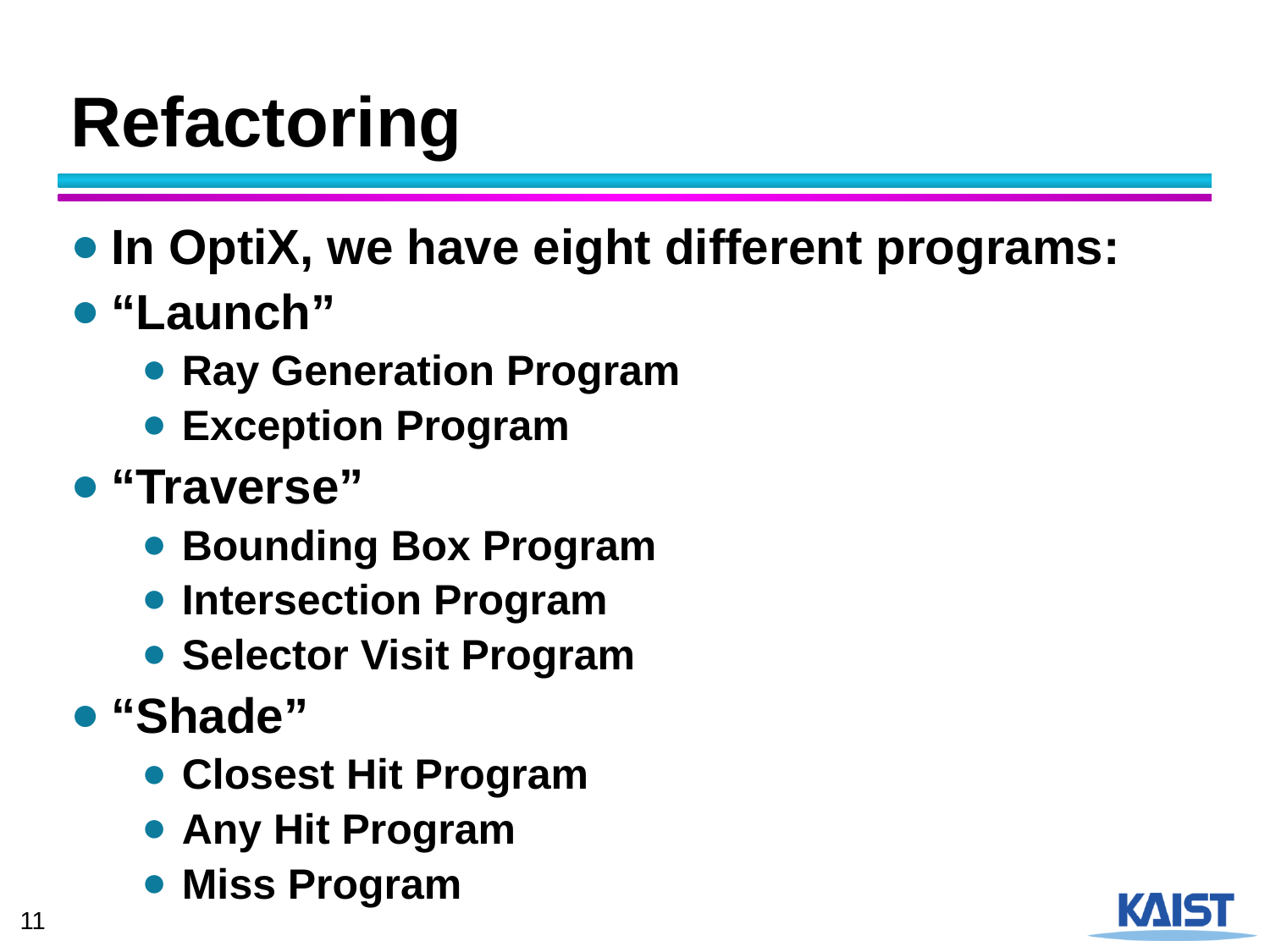

# Refactoring
In OptiX, we have eight different programs:
“Launch”
Ray Generation Program
Exception Program
“Traverse”
Bounding Box Program
Intersection Program
Selector Visit Program
“Shade”
Closest Hit Program
Any Hit Program
Miss Program